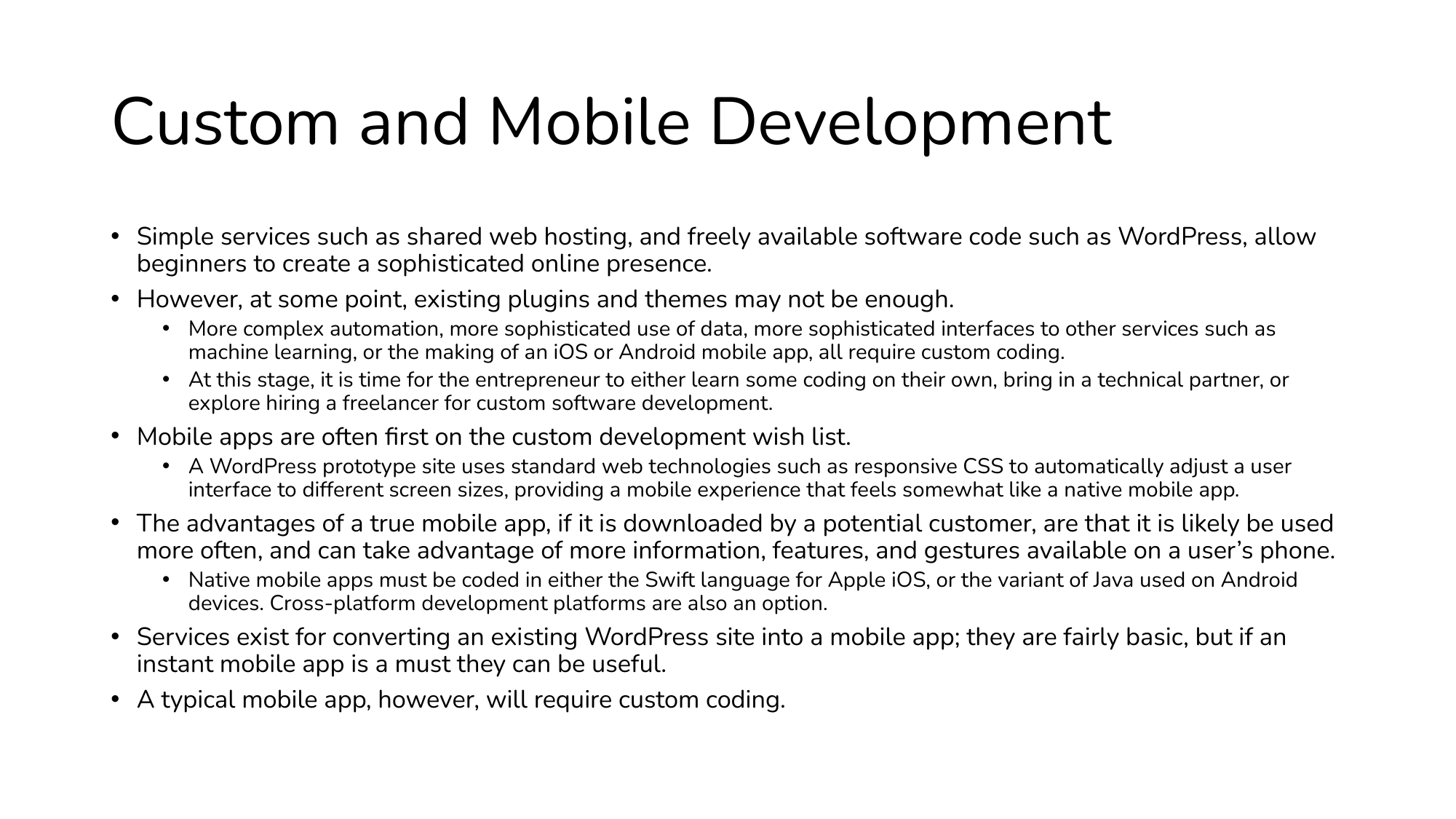

# Custom and Mobile Development
Simple services such as shared web hosting, and freely available software code such as WordPress, allow beginners to create a sophisticated online presence.
However, at some point, existing plugins and themes may not be enough.
More complex automation, more sophisticated use of data, more sophisticated interfaces to other services such as machine learning, or the making of an iOS or Android mobile app, all require custom coding.
At this stage, it is time for the entrepreneur to either learn some coding on their own, bring in a technical partner, or explore hiring a freelancer for custom software development.
Mobile apps are often first on the custom development wish list.
A WordPress prototype site uses standard web technologies such as responsive CSS to automatically adjust a user interface to different screen sizes, providing a mobile experience that feels somewhat like a native mobile app.
The advantages of a true mobile app, if it is downloaded by a potential customer, are that it is likely be used more often, and can take advantage of more information, features, and gestures available on a user’s phone.
Native mobile apps must be coded in either the Swift language for Apple iOS, or the variant of Java used on Android devices. Cross-platform development platforms are also an option.
Services exist for converting an existing WordPress site into a mobile app; they are fairly basic, but if an instant mobile app is a must they can be useful.
A typical mobile app, however, will require custom coding.